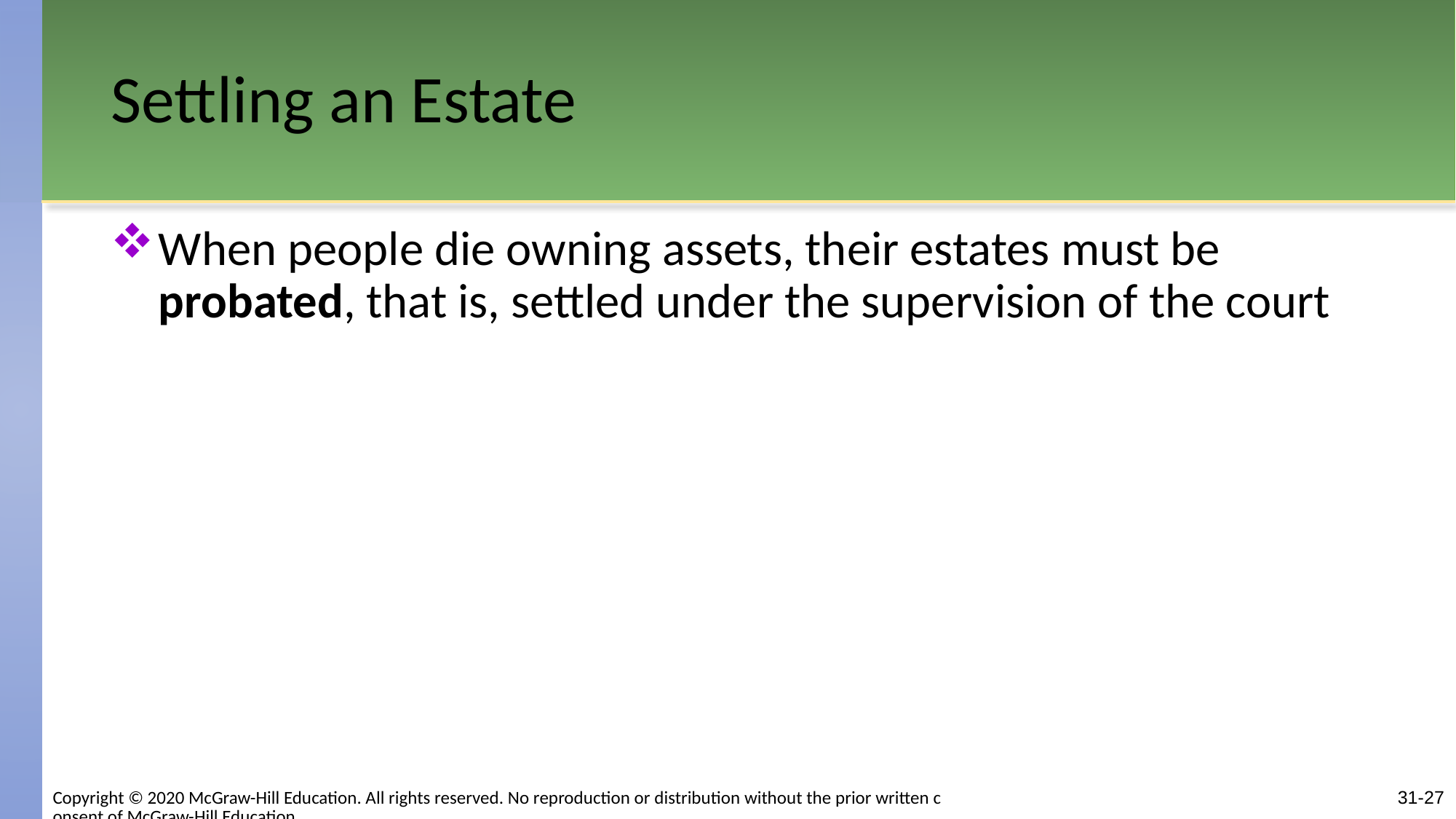

# Settling an Estate
When people die owning assets, their estates must be probated, that is, settled under the supervision of the court

Copyright © 2020 McGraw-Hill Education. All rights reserved. No reproduction or distribution without the prior written consent of McGraw-Hill Education.
31-27